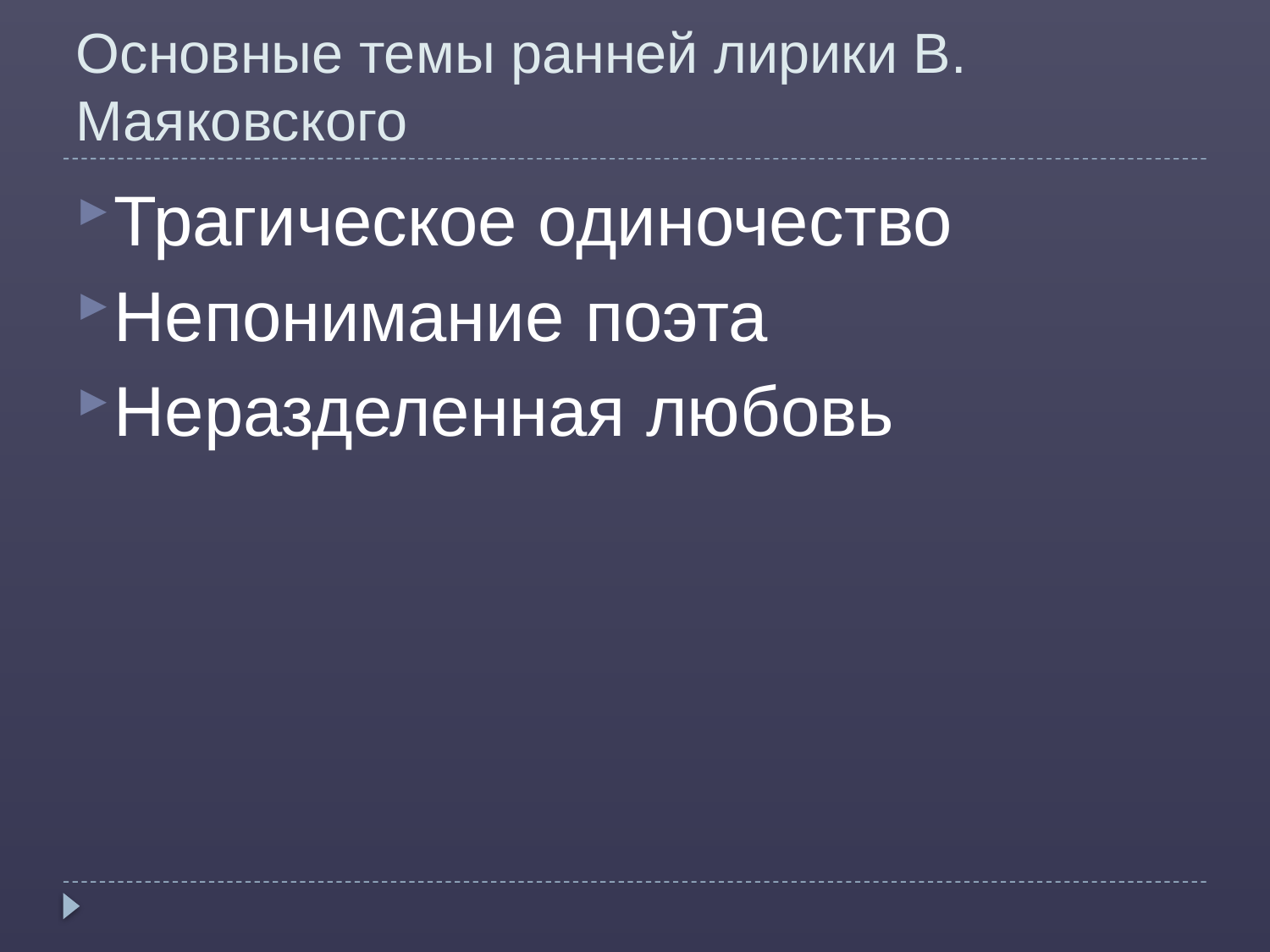

# Основные темы ранней лирики В. Маяковского
Трагическое одиночество
Непонимание поэта
Неразделенная любовь